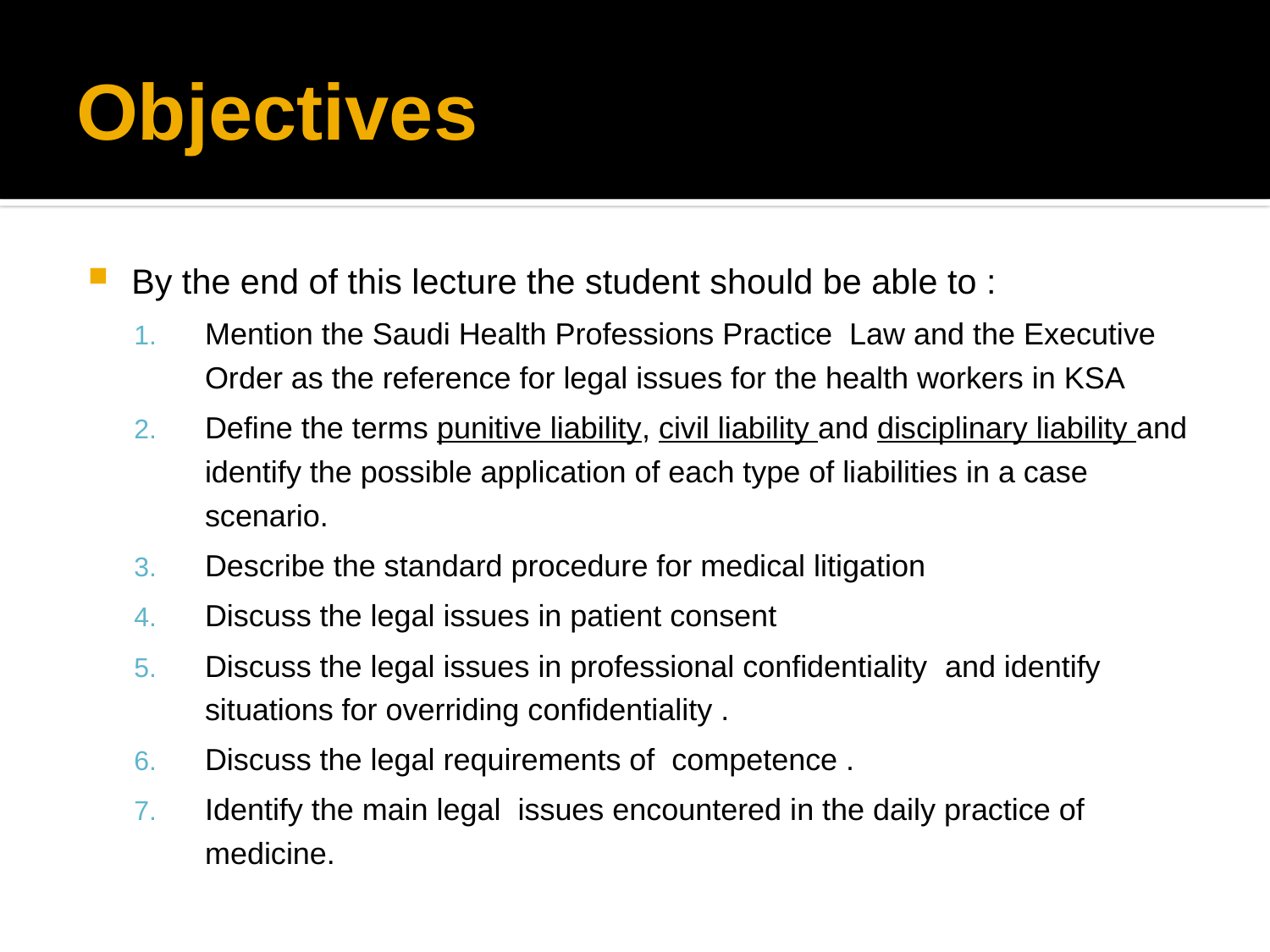

# Objectives
By the end of this lecture the student should be able to :
Mention the Saudi Health Professions Practice  Law and the Executive Order as the reference for legal issues for the health workers in KSA
Define the terms punitive liability, civil liability and disciplinary liability and identify the possible application of each type of liabilities in a case scenario.
Describe the standard procedure for medical litigation
Discuss the legal issues in patient consent
Discuss the legal issues in professional confidentiality  and identify situations for overriding confidentiality .
Discuss the legal requirements of  competence .
Identify the main legal  issues encountered in the daily practice of medicine.